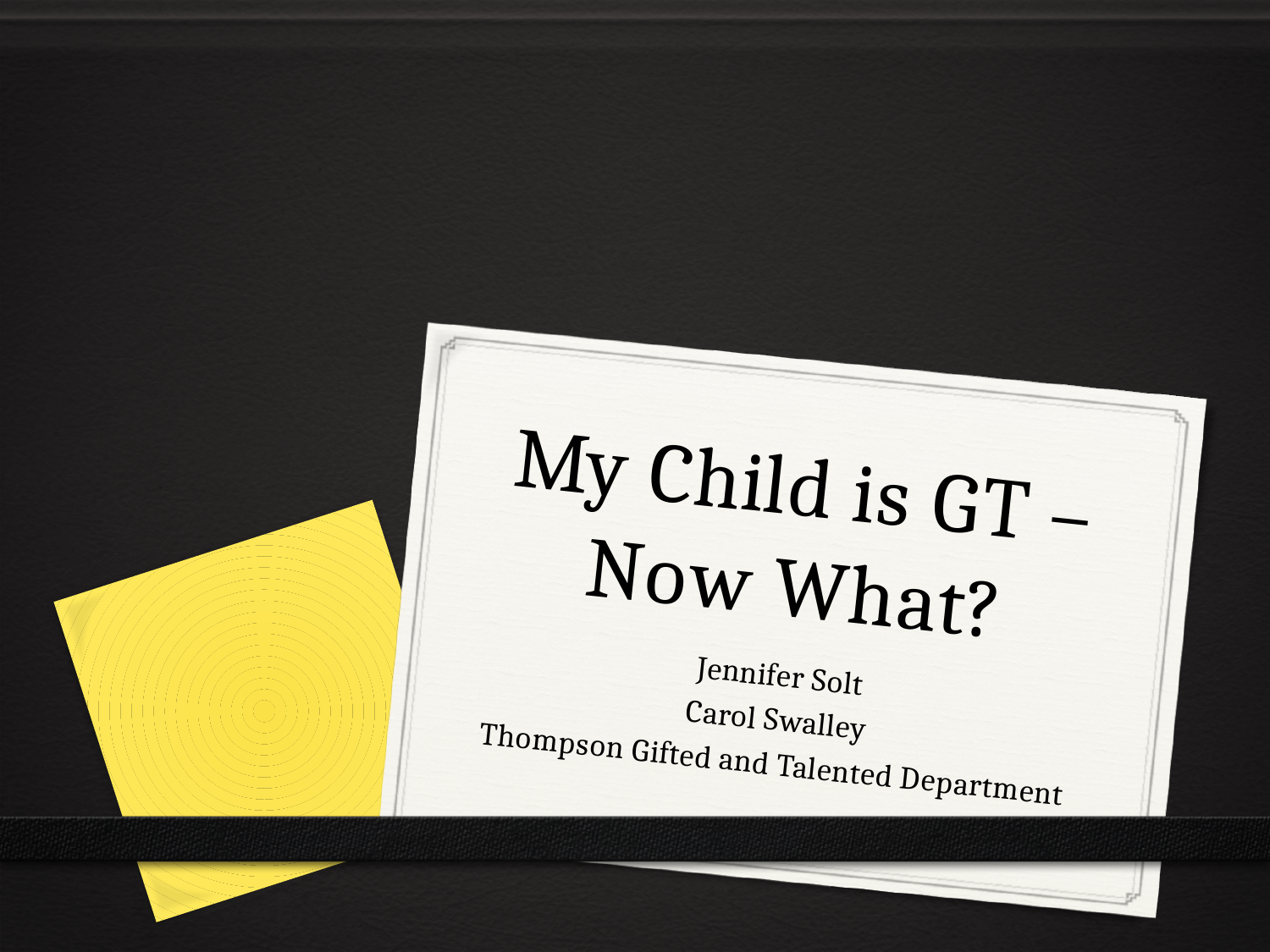

# My Child is GT – Now What?
Jennifer Solt
Carol Swalley
Thompson Gifted and Talented Department